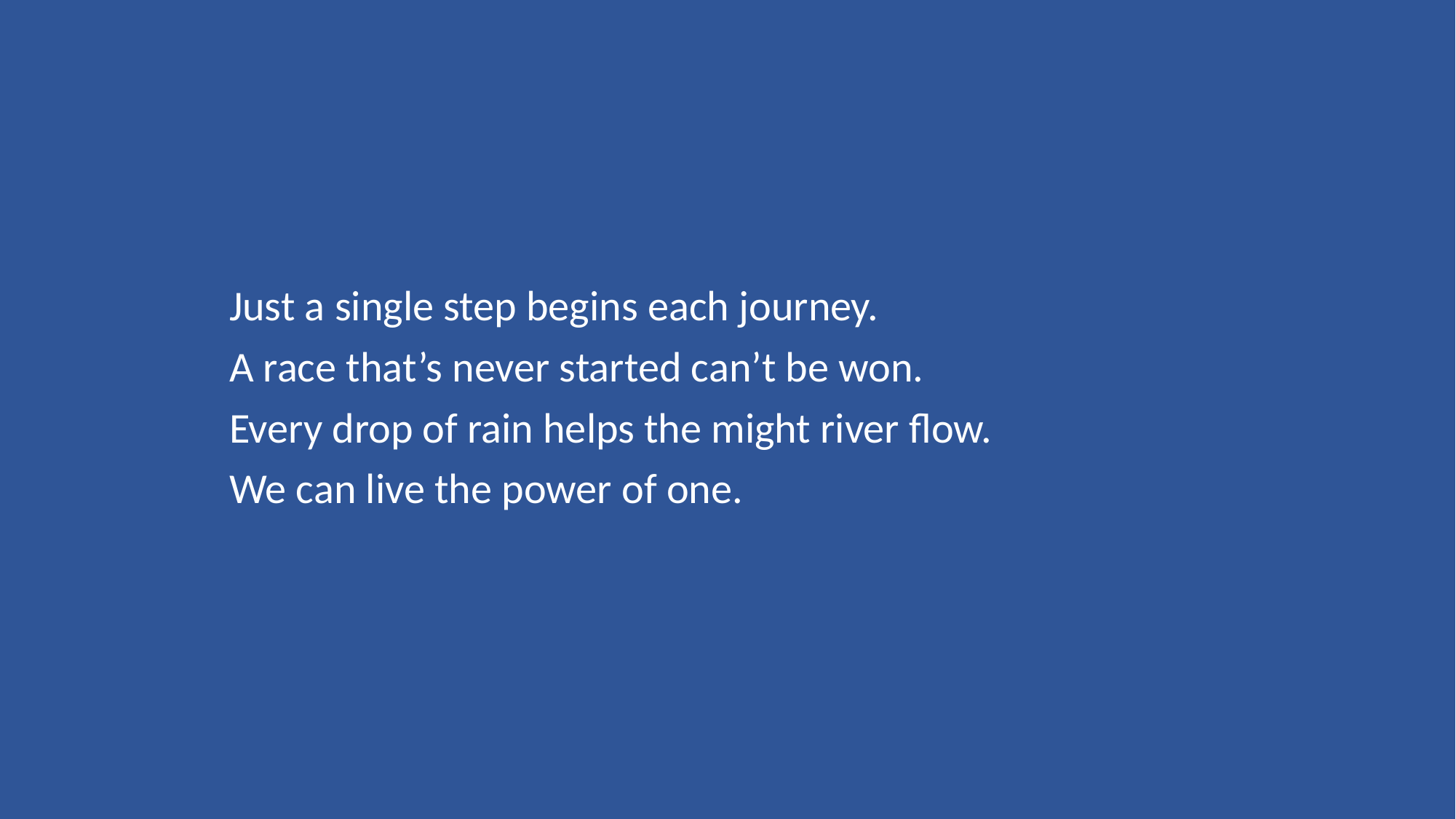

Just a single step begins each journey.
A race that’s never started can’t be won.
Every drop of rain helps the might river flow.
We can live the power of one.